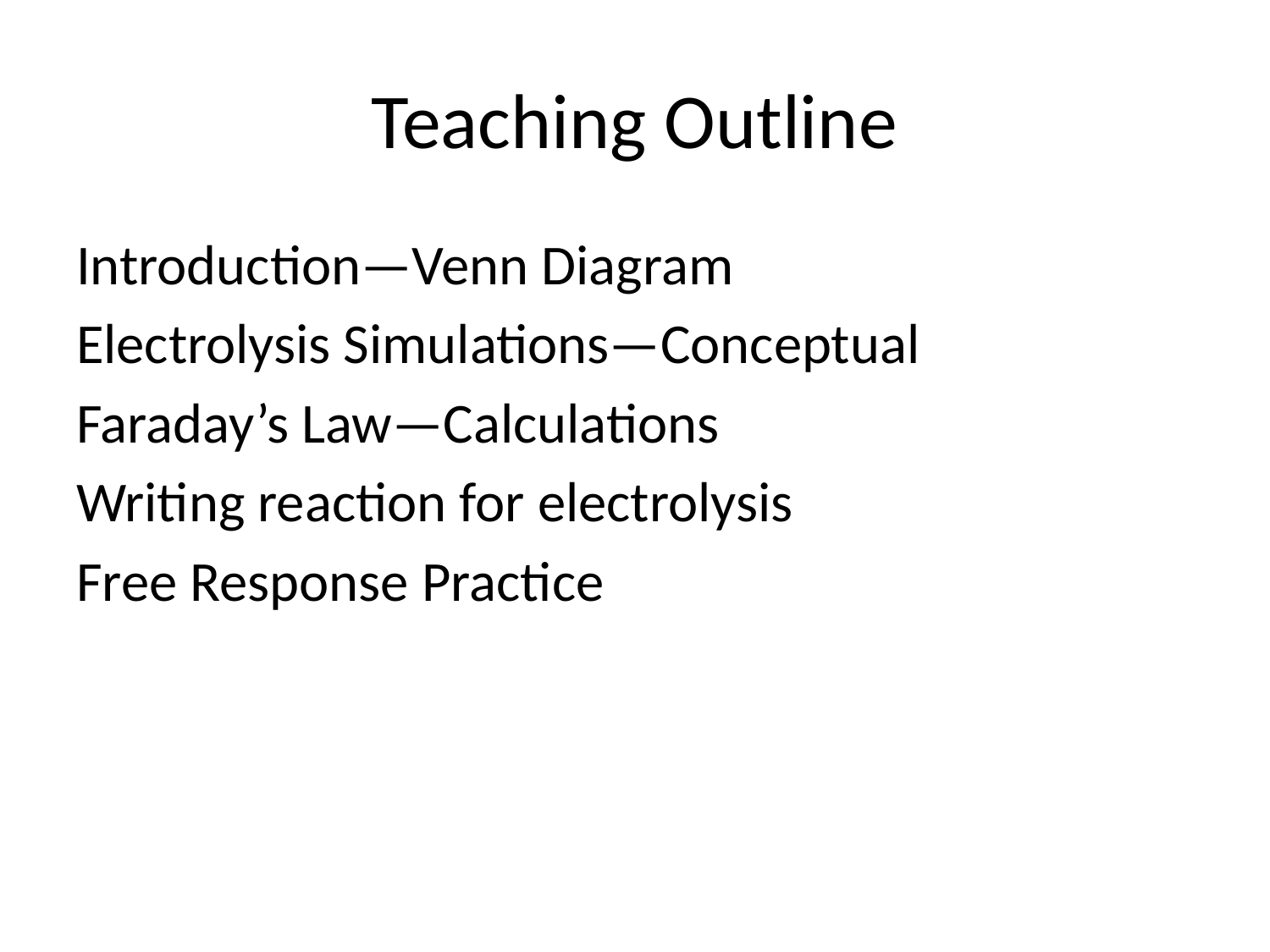

# Teaching Outline
Introduction—Venn Diagram
Electrolysis Simulations—Conceptual
Faraday’s Law—Calculations
Writing reaction for electrolysis
Free Response Practice